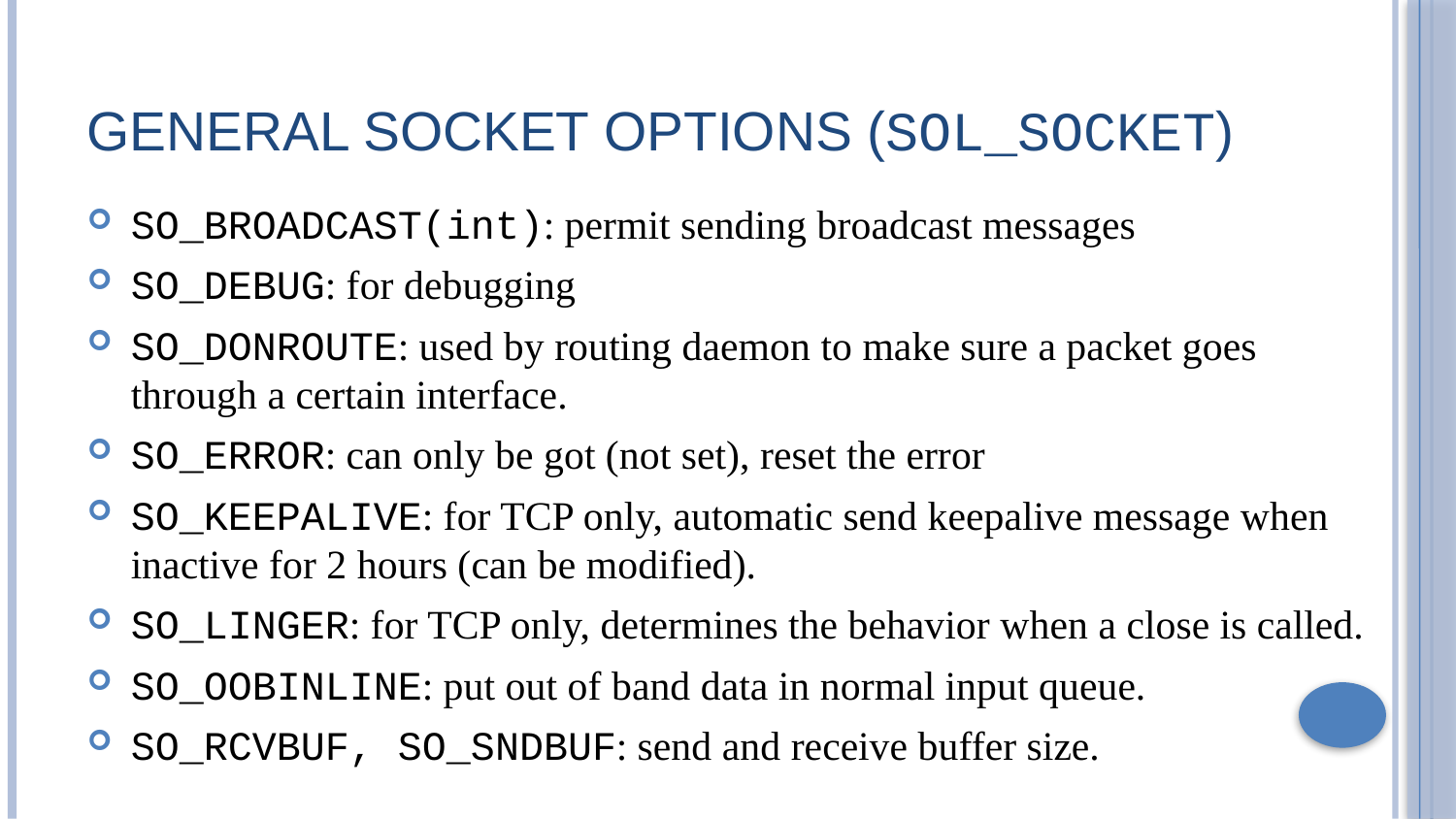

# General Socket Options (SOL_SOCKET)
SO_BROADCAST(int): permit sending broadcast messages
SO_DEBUG: for debugging
SO_DONROUTE: used by routing daemon to make sure a packet goes through a certain interface.
SO_ERROR: can only be got (not set), reset the error
SO_KEEPALIVE: for TCP only, automatic send keepalive message when inactive for 2 hours (can be modified).
SO_LINGER: for TCP only, determines the behavior when a close is called.
SO_OOBINLINE: put out of band data in normal input queue.
SO_RCVBUF, SO_SNDBUF: send and receive buffer size.